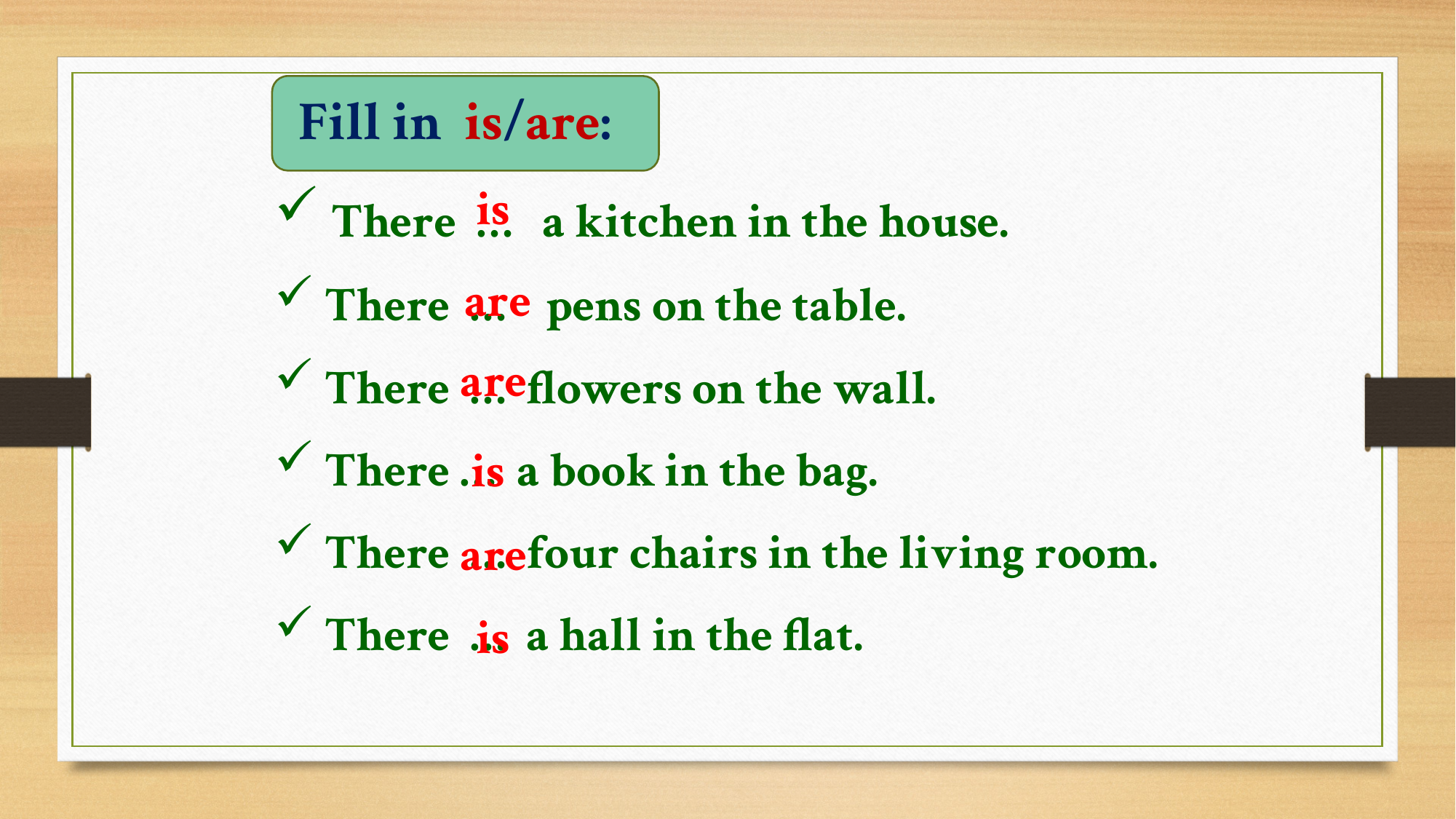

Fill in  is/are:
is
 There  …   a kitchen in the house.
 There  …    pens on the table.
 There  …  flowers on the wall.
 There …  a book in the bag.
 There  …  four chairs in the living room.
 There  …  a hall in the flat.
are
are
is
are
is